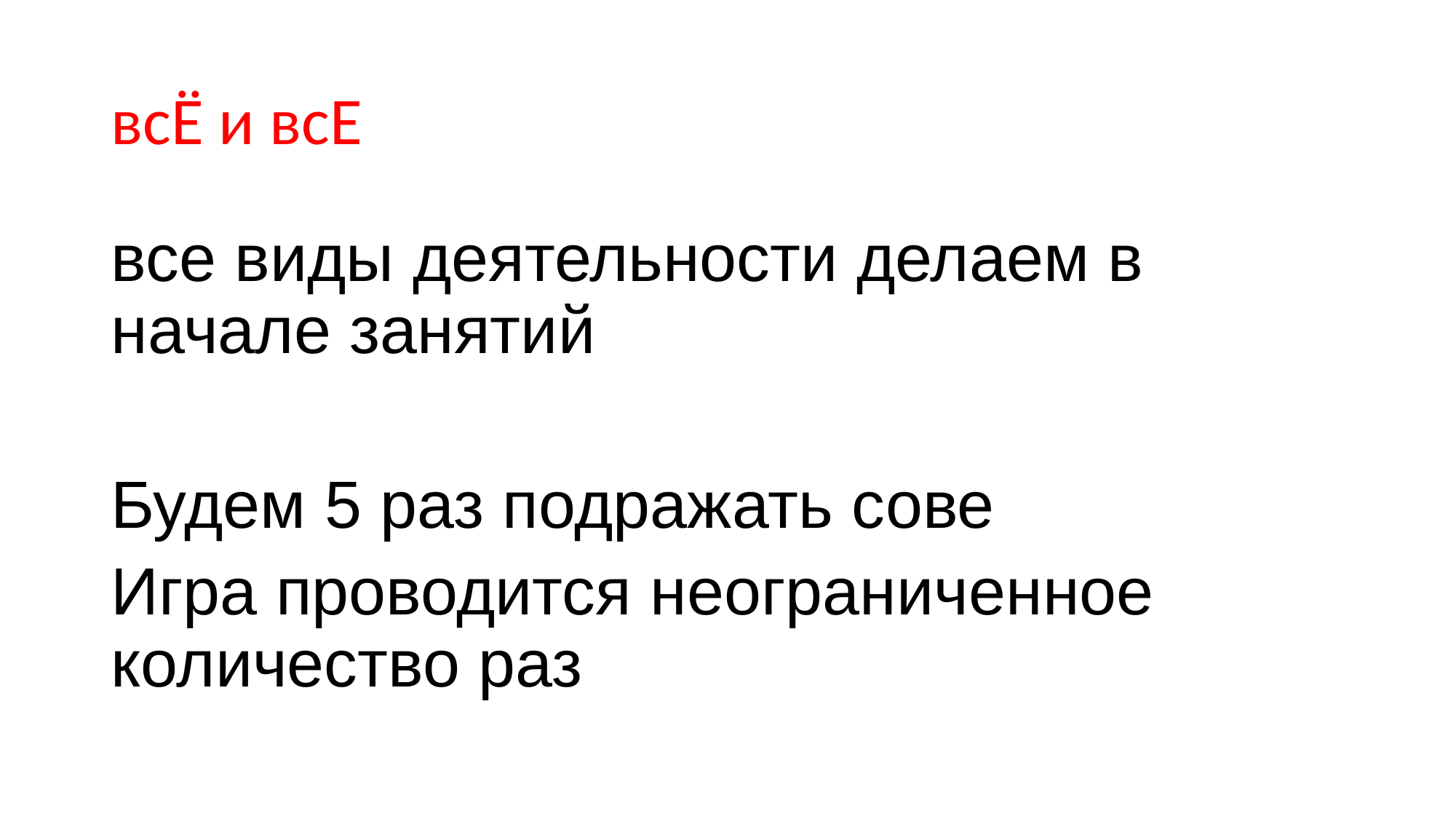

# всЁ и всЕ
все виды деятельности делаем в начале занятий

Будем 5 раз подражать сове
Игра проводится неограниченное количество раз